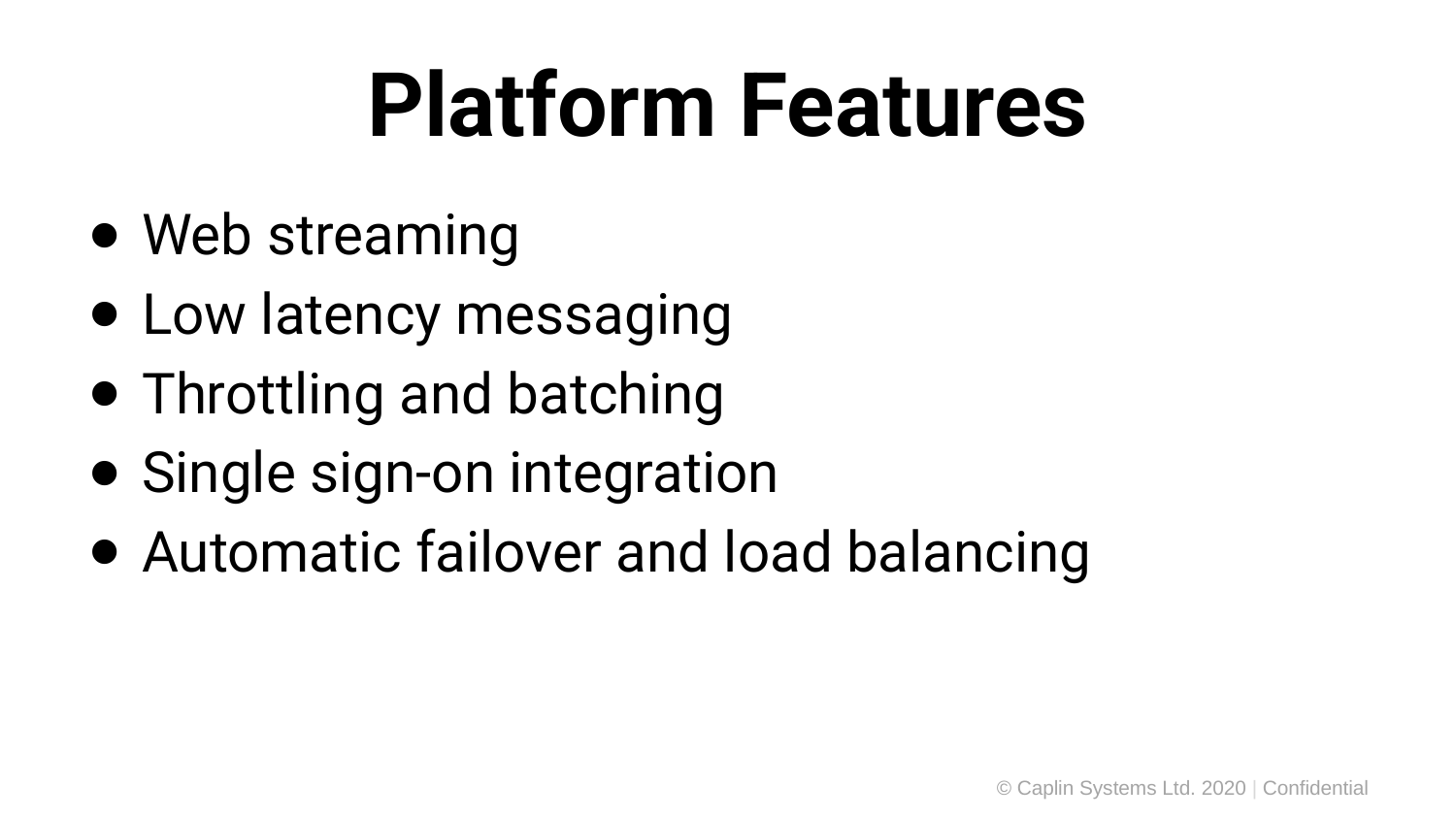

# Platform Features
Web streaming
Low latency messaging
Throttling and batching
Single sign-on integration
Automatic failover and load balancing